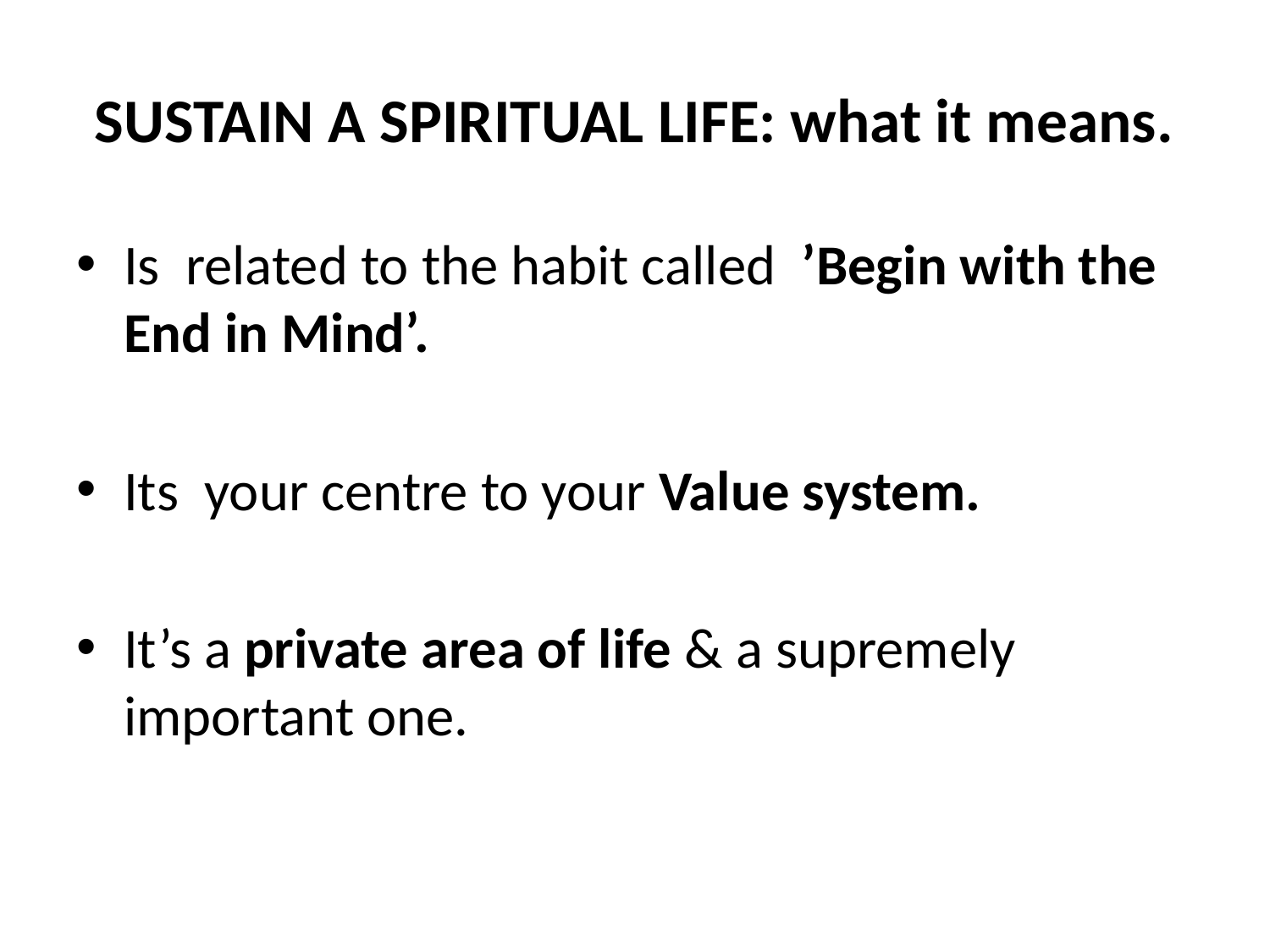

# SUSTAIN A SPIRITUAL LIFE: what it means.
Is  related to the habit called  ’Begin with the End in Mind’.

Its  your centre to your Value system.

It’s a private area of life & a supremely important one.